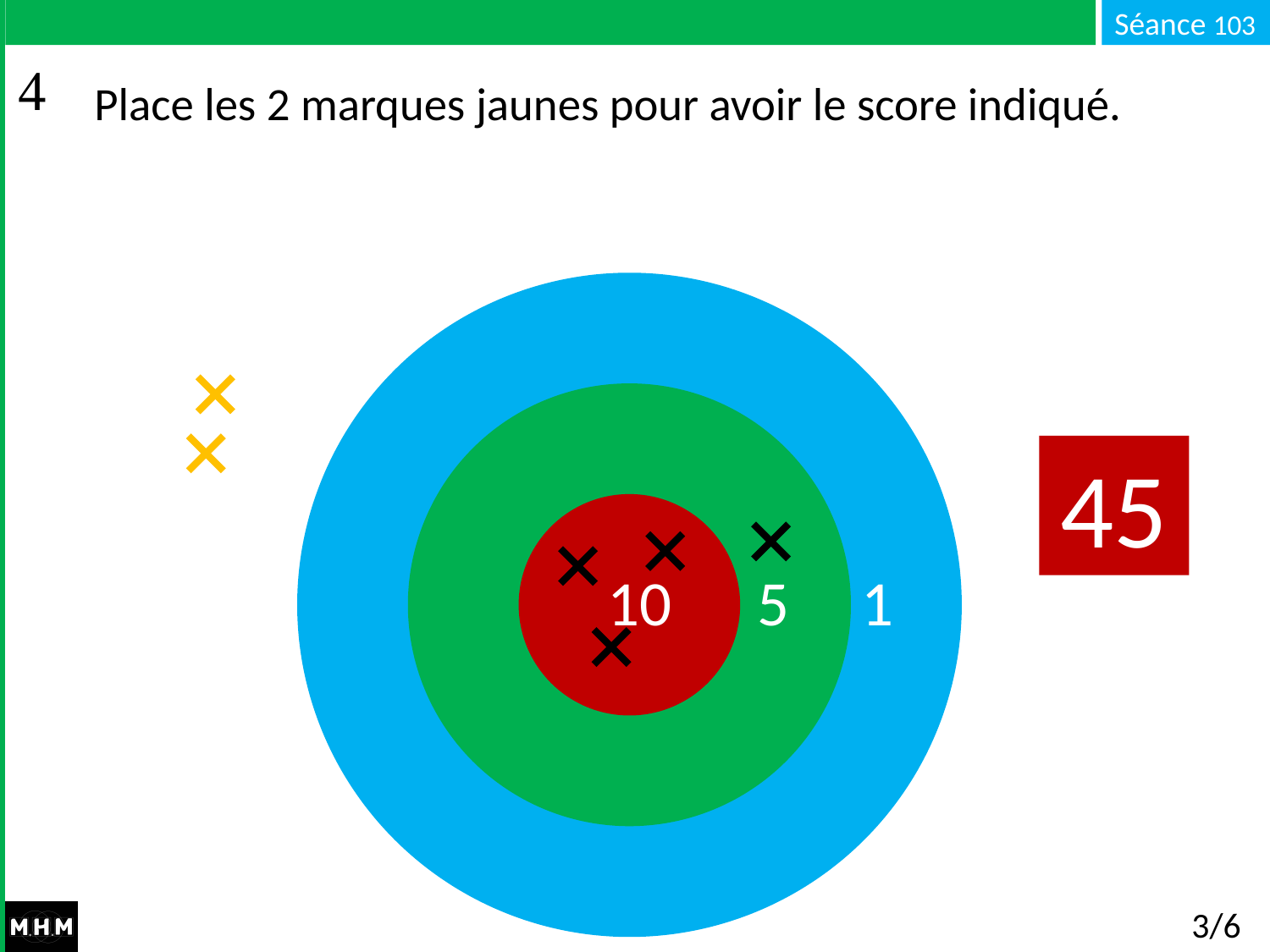

# Place les 2 marques jaunes pour avoir le score indiqué.

45

10      5     1

3/6